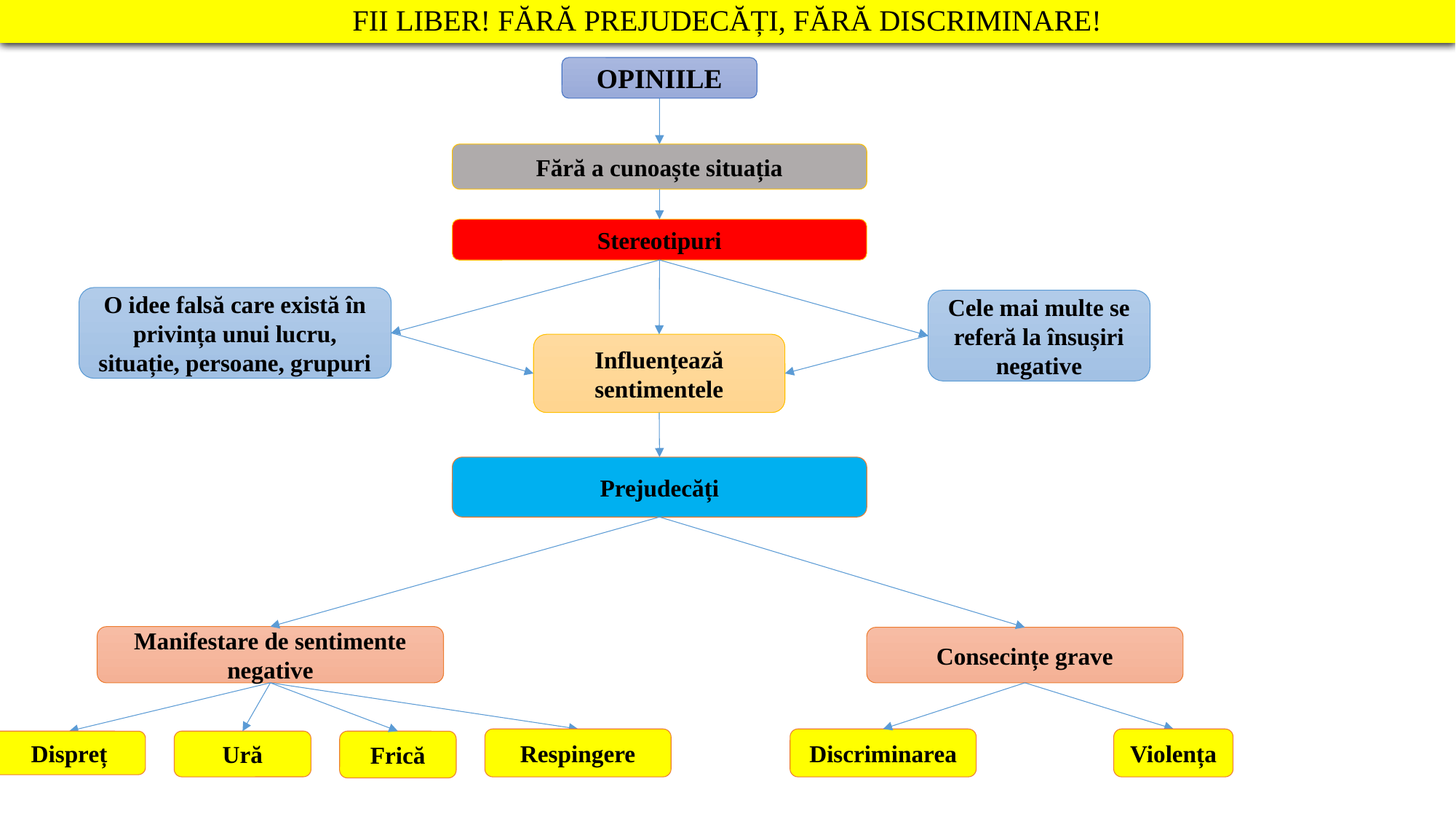

# FII LIBER! FĂRĂ PREJUDECĂȚI, FĂRĂ DISCRIMINARE!
SUSȚINEM OPINII, CÂNTĂRIM ARGUMENTE. CONDIȚII DE ACCEPTARE A UNUI ARGUMENT
OPINIILE
Fără a cunoaște situația
Stereotipuri
O idee falsă care există în privința unui lucru, situație, persoane, grupuri
Cele mai multe se referă la însușiri negative
Influențează sentimentele
Prejudecăți
Manifestare de sentimente negative
Consecințe grave
Respingere
Discriminarea
Violența
Dispreț
Ură
Frică